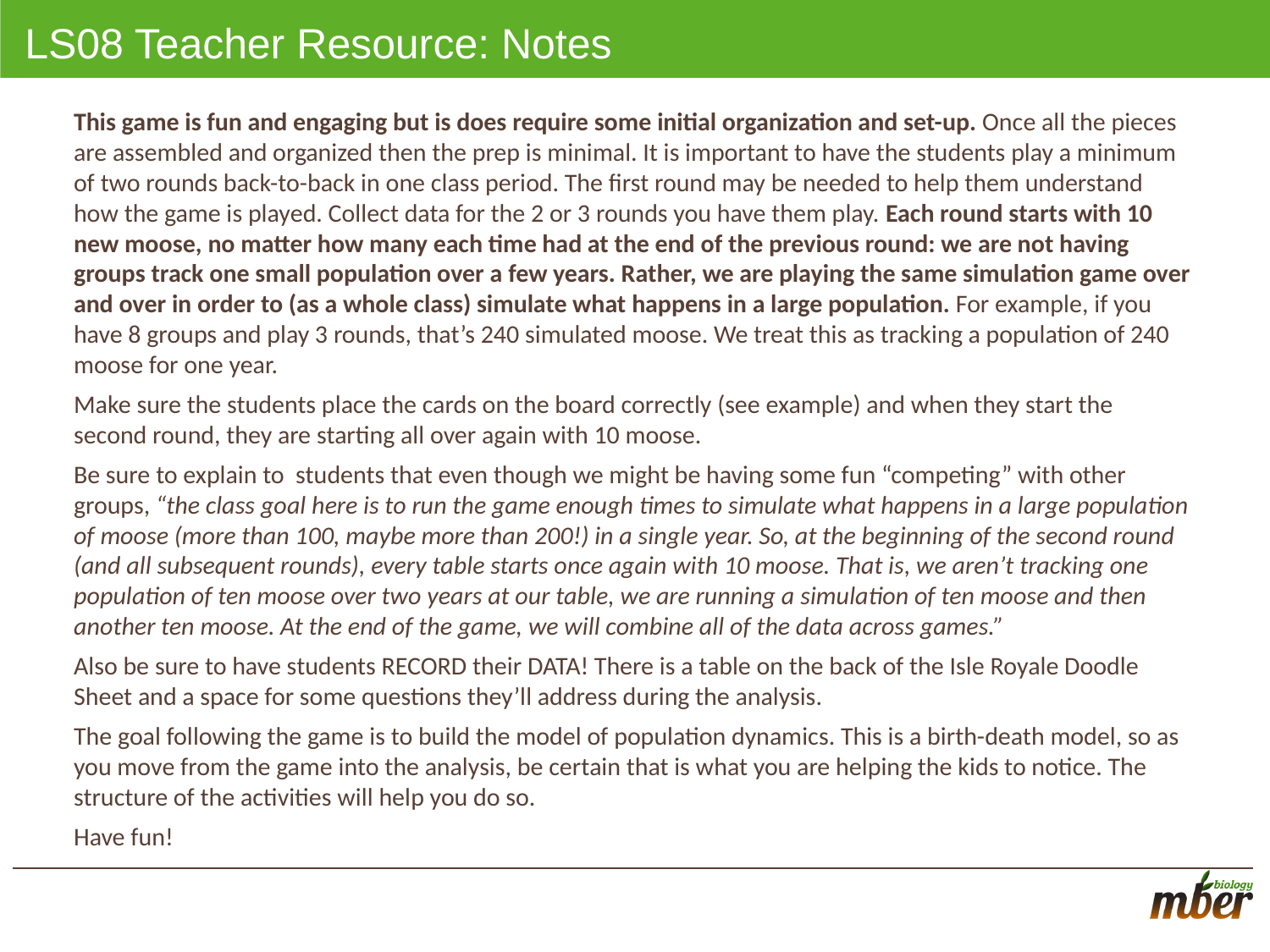

# LS08 Teacher Resource: Notes
This game is fun and engaging but is does require some initial organization and set-up. Once all the pieces are assembled and organized then the prep is minimal. It is important to have the students play a minimum of two rounds back-to-back in one class period. The first round may be needed to help them understand how the game is played. Collect data for the 2 or 3 rounds you have them play. Each round starts with 10 new moose, no matter how many each time had at the end of the previous round: we are not having groups track one small population over a few years. Rather, we are playing the same simulation game over and over in order to (as a whole class) simulate what happens in a large population. For example, if you have 8 groups and play 3 rounds, that’s 240 simulated moose. We treat this as tracking a population of 240 moose for one year.
Make sure the students place the cards on the board correctly (see example) and when they start the second round, they are starting all over again with 10 moose.
Be sure to explain to  students that even though we might be having some fun “competing” with other groups, “the class goal here is to run the game enough times to simulate what happens in a large population of moose (more than 100, maybe more than 200!) in a single year. So, at the beginning of the second round (and all subsequent rounds), every table starts once again with 10 moose. That is, we aren’t tracking one population of ten moose over two years at our table, we are running a simulation of ten moose and then another ten moose. At the end of the game, we will combine all of the data across games.”
Also be sure to have students RECORD their DATA! There is a table on the back of the Isle Royale Doodle Sheet and a space for some questions they’ll address during the analysis.
The goal following the game is to build the model of population dynamics. This is a birth-death model, so as you move from the game into the analysis, be certain that is what you are helping the kids to notice. The structure of the activities will help you do so.
Have fun!